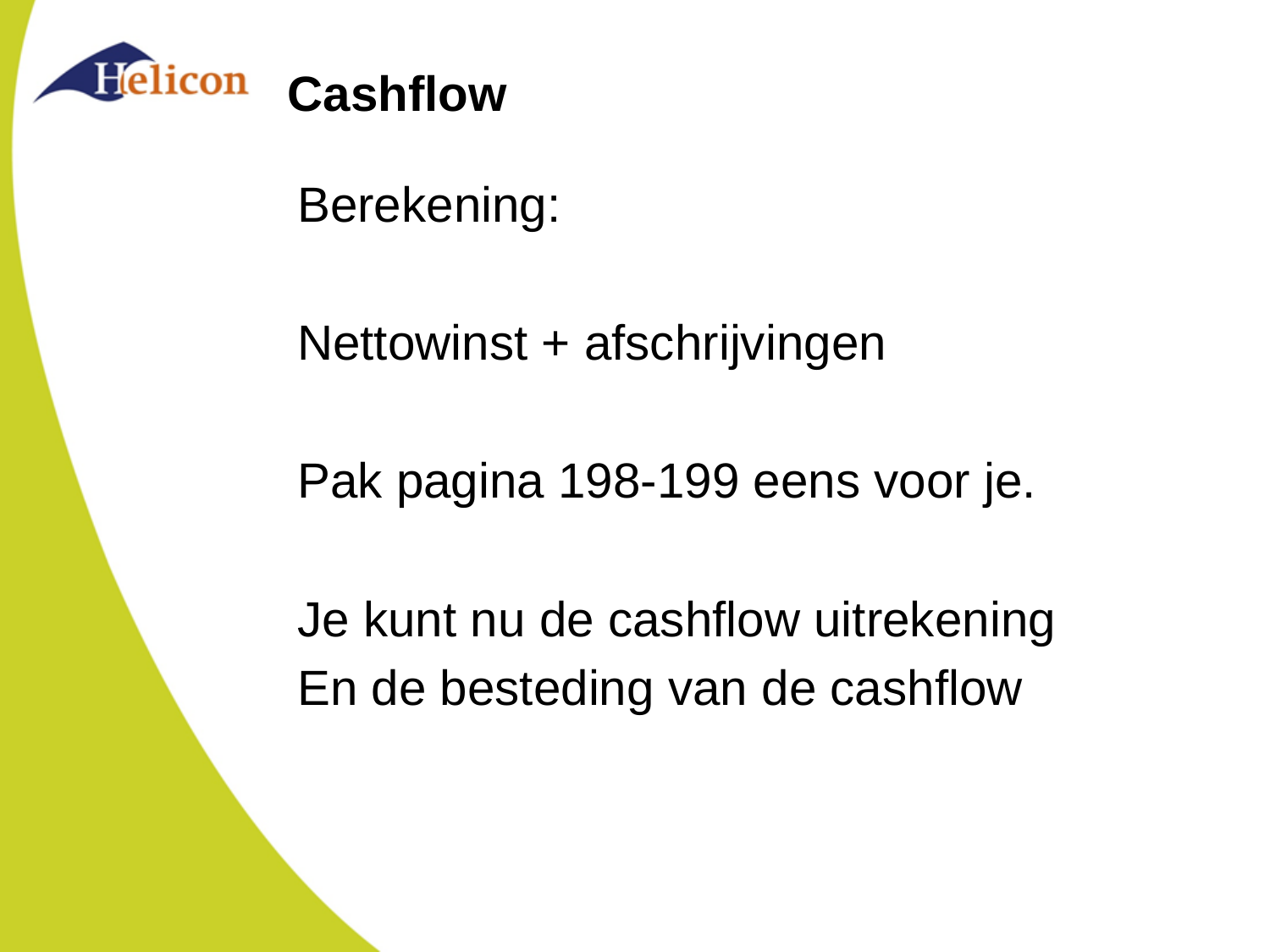

# Cashflow
Berekening:

Nettowinst + afschrijvingen

Pak pagina 198-199 eens voor je.

Je kunt nu de cashflow uitrekening
En de besteding van de cashflow